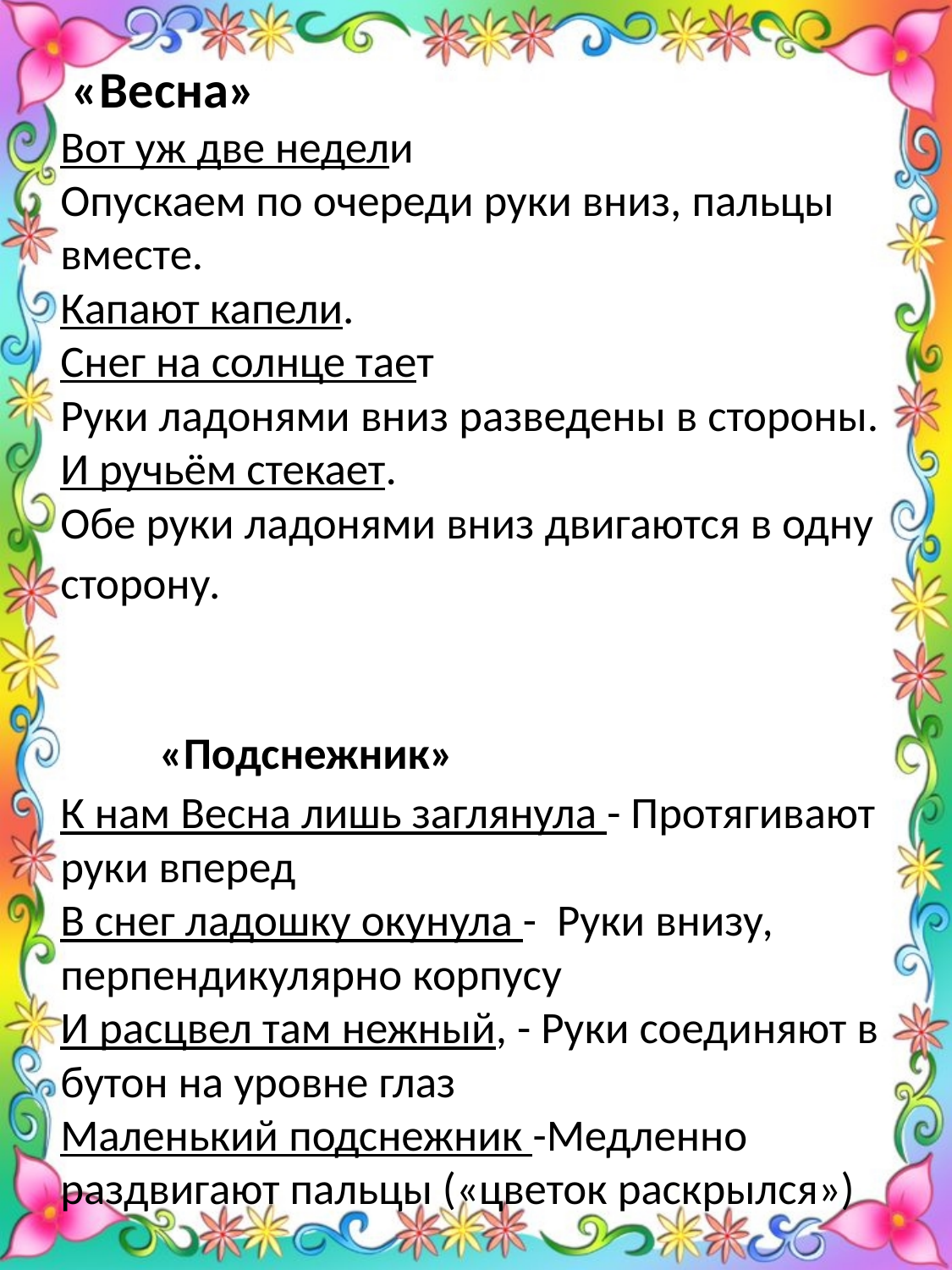

# «Весна» Вот уж две недели Опускаем по очереди руки вниз, пальцы вместе. Капают капели. Снег на солнце тает Руки ладонями вниз разведены в стороны. И ручьём стекает. Обе руки ладонями вниз двигаются в одну сторону. «Подснежник» К нам Весна лишь заглянула - Протягивают руки вперед В снег ладошку окунула -  Руки внизу, перпендикулярно корпусу И расцвел там нежный, - Руки соединяют в бутон на уровне глаз Маленький подснежник -Медленно раздвигают пальцы («цветок раскрылся»)